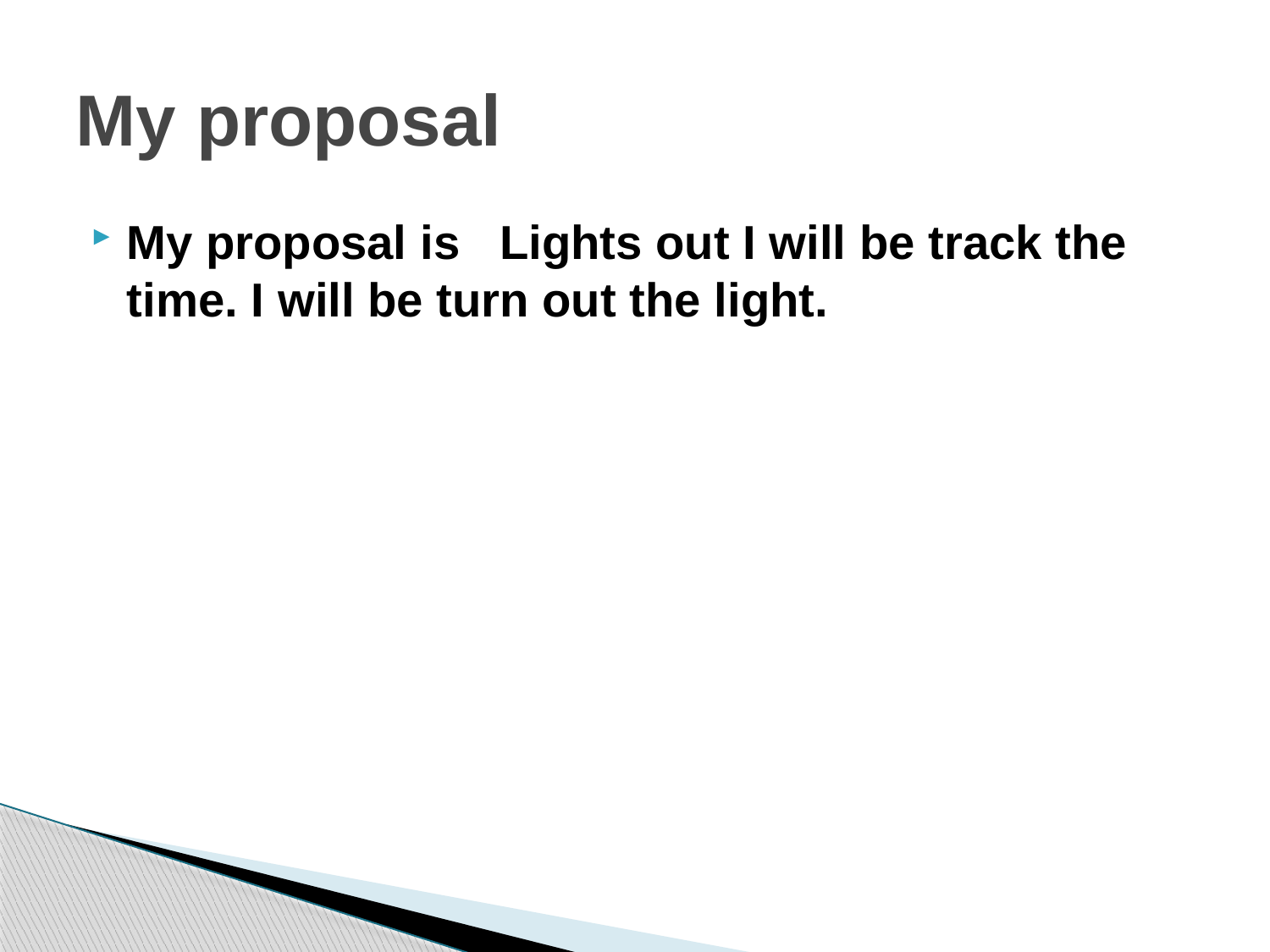

# My proposal
My proposal is   Lights out I will be track the time. I will be turn out the light.